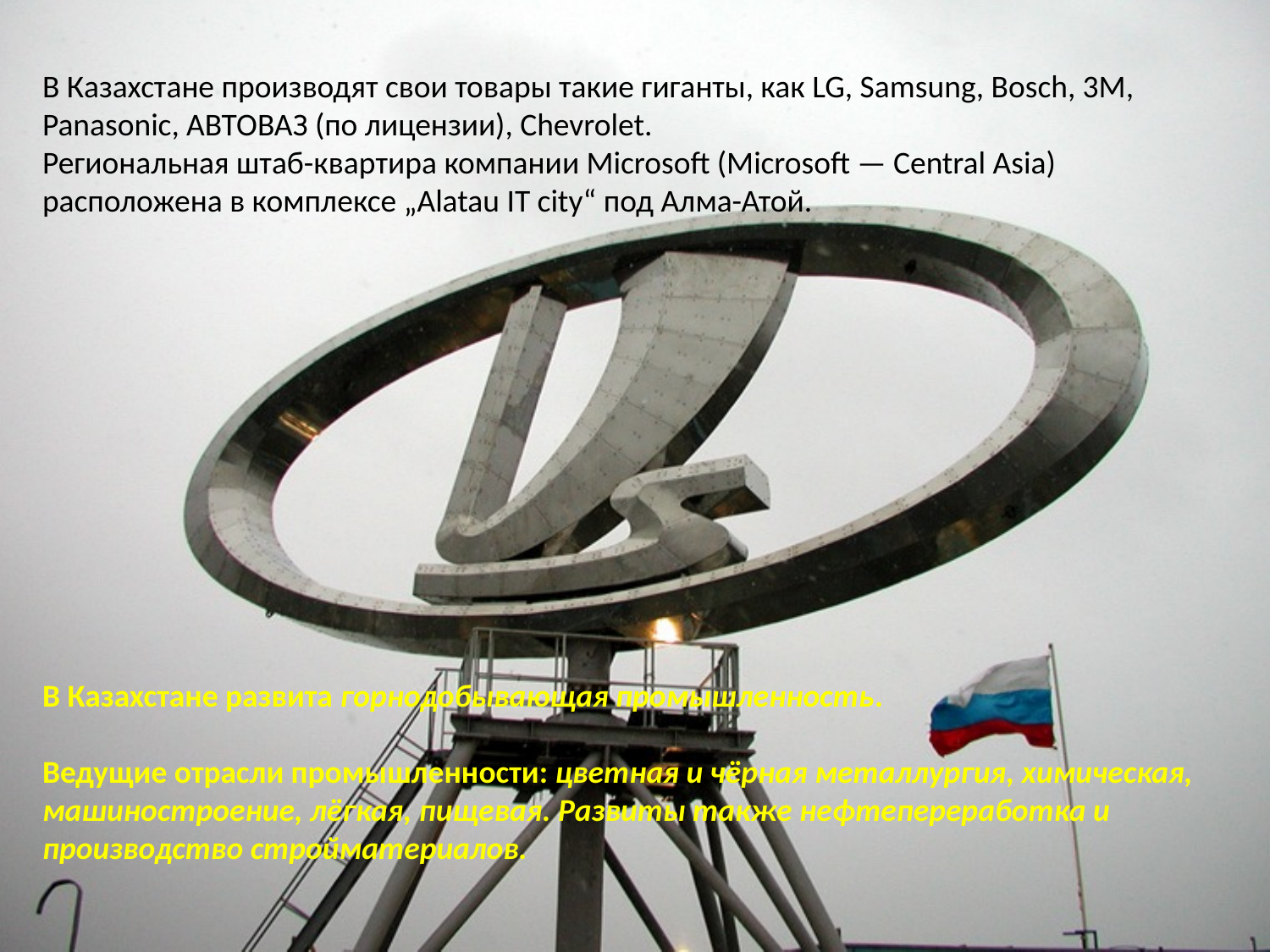

В Казахстане производят свои товары такие гиганты, как LG, Samsung, Bosch, 3M, Panasonic, АВТОВАЗ (по лицензии), Chevrolet.
Региональная штаб-квартира компании Microsoft (Microsoft — Central Asia) расположена в комплексе „Alatau IT city“ под Алма-Атой.

В Казахстане развита горнодобывающая промышленность.

Ведущие отрасли промышленности: цветная и чёрная металлургия, химическая, машиностроение, лёгкая, пищевая. Развиты также нефтепереработка и производство стройматериалов.